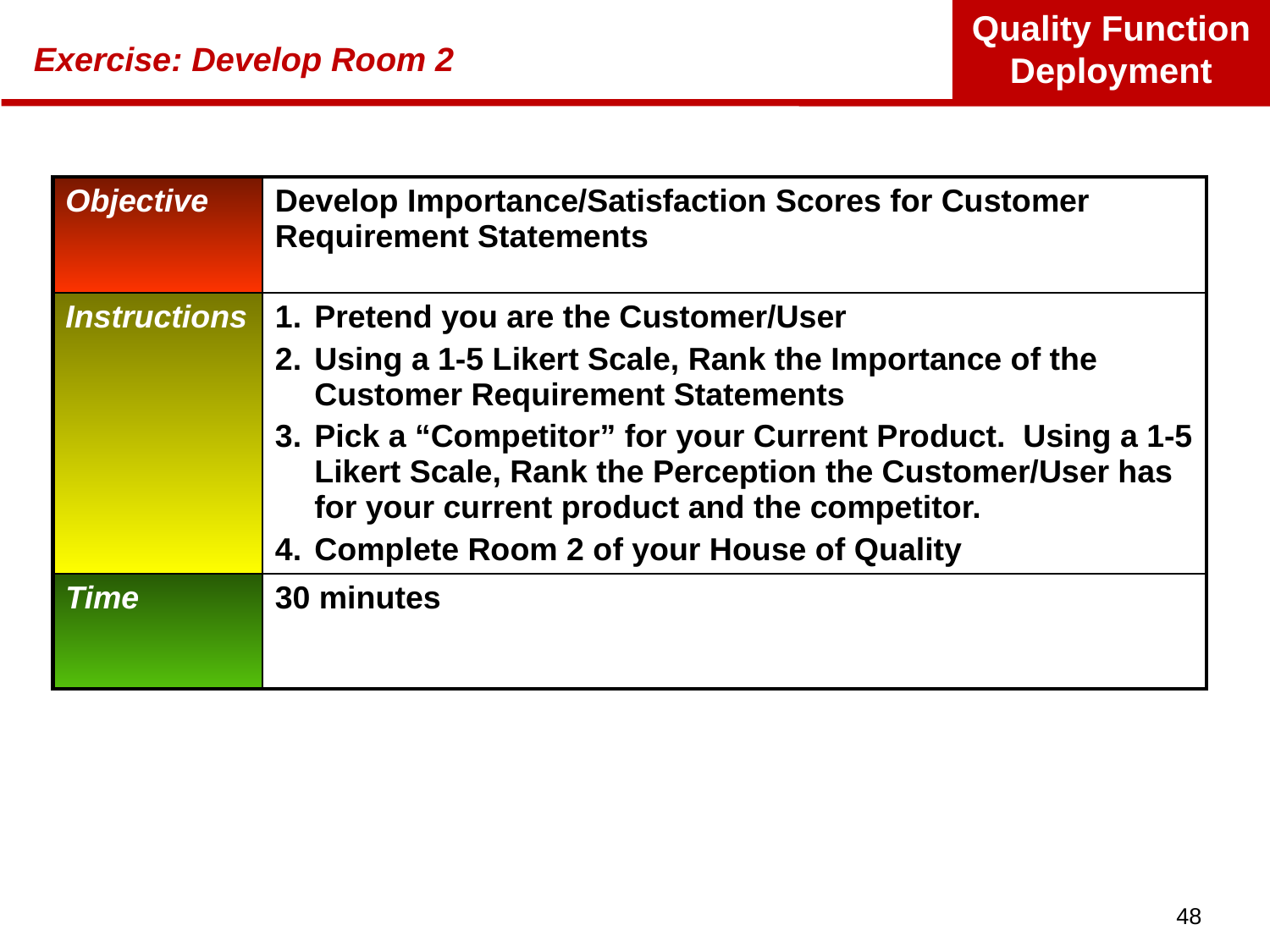

# Exercise: Develop Room 2
| Objective | Develop Importance/Satisfaction Scores for Customer Requirement Statements |
| --- | --- |
| Instructions | Pretend you are the Customer/User Using a 1-5 Likert Scale, Rank the Importance of the Customer Requirement Statements Pick a “Competitor” for your Current Product. Using a 1-5 Likert Scale, Rank the Perception the Customer/User has for your current product and the competitor. Complete Room 2 of your House of Quality |
| Time | 30 minutes |